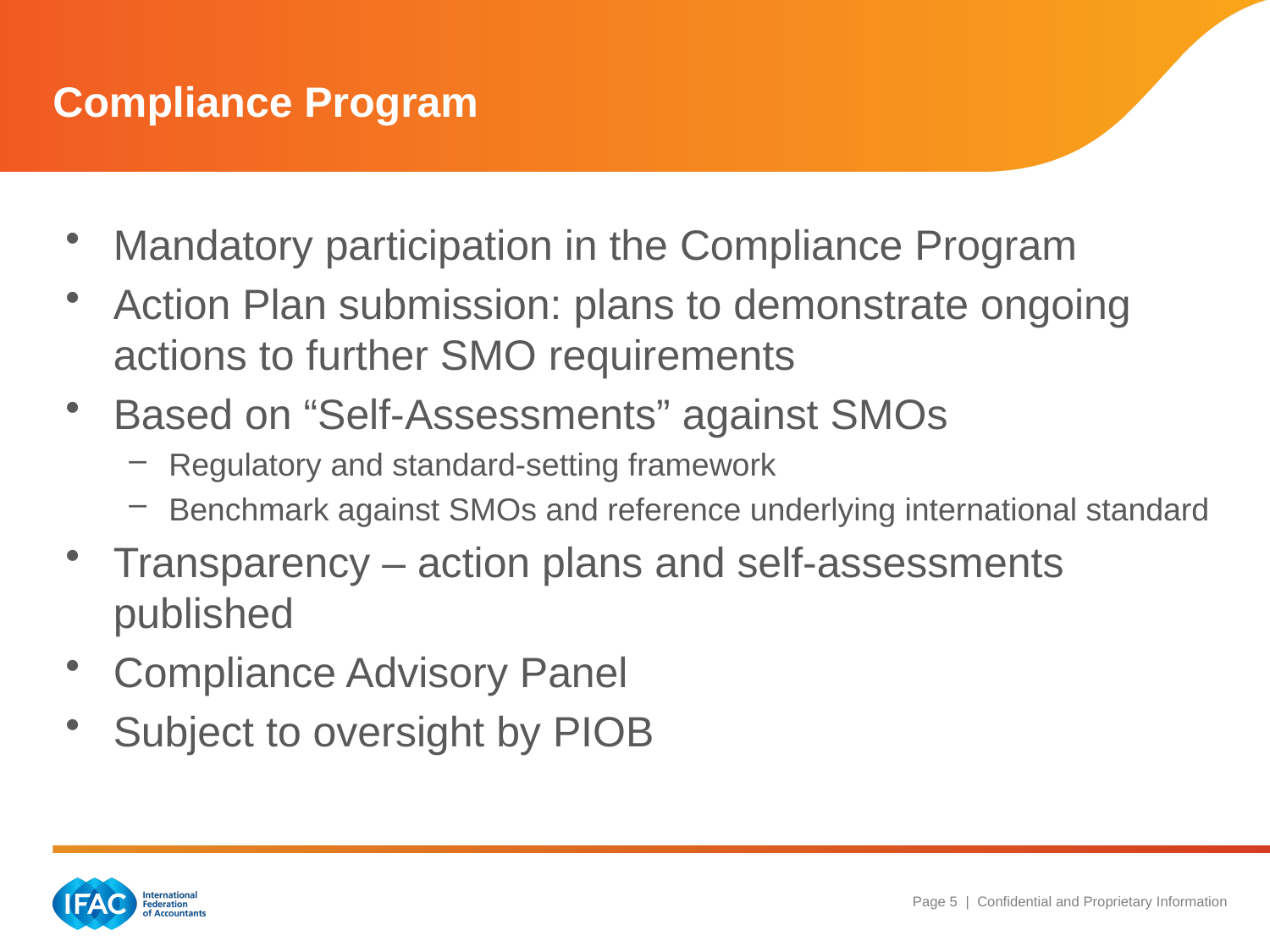

# Compliance Program
Mandatory participation in the Compliance Program
Action Plan submission: plans to demonstrate ongoing actions to further SMO requirements
Based on “Self-Assessments” against SMOs
Regulatory and standard-setting framework
Benchmark against SMOs and reference underlying international standard
Transparency – action plans and self-assessments published
Compliance Advisory Panel
Subject to oversight by PIOB